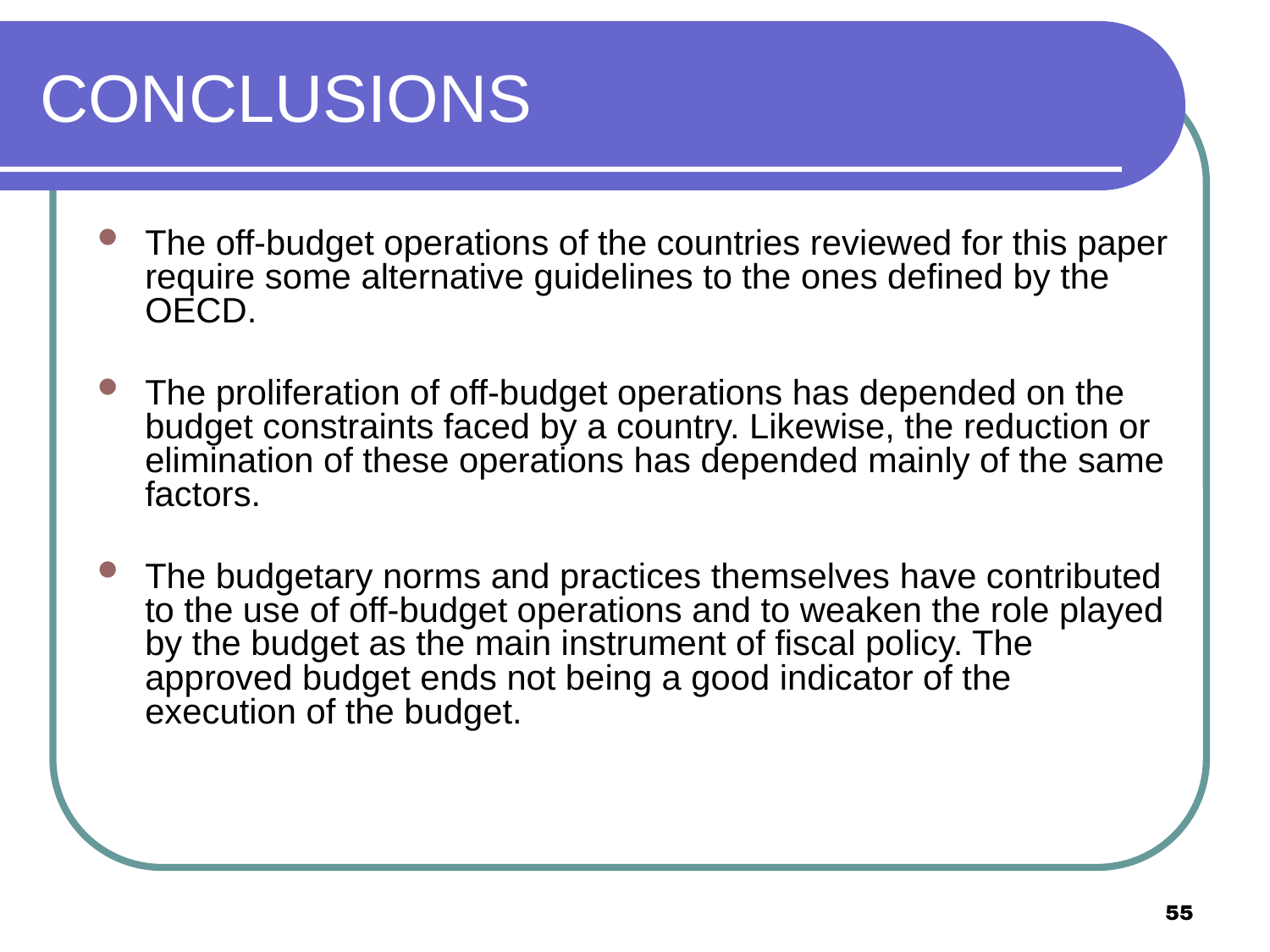

# CONCLUSIONS
The off-budget operations of the countries reviewed for this paper require some alternative guidelines to the ones defined by the OECD.

The proliferation of off-budget operations has depended on the budget constraints faced by a country. Likewise, the reduction or elimination of these operations has depended mainly of the same factors.

The budgetary norms and practices themselves have contributed to the use of off-budget operations and to weaken the role played by the budget as the main instrument of fiscal policy. The approved budget ends not being a good indicator of the execution of the budget.
55